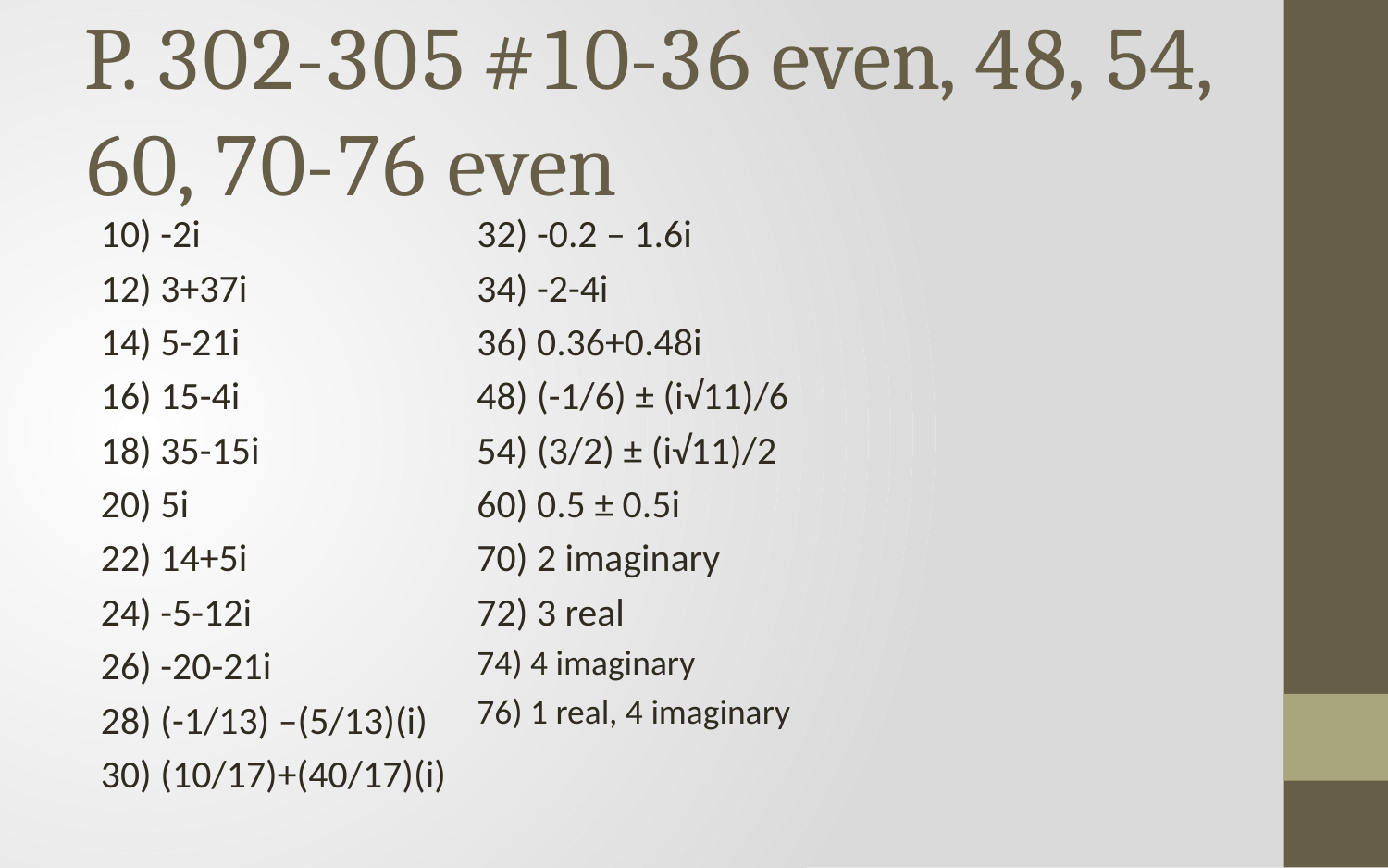

# P. 302-305 #10-36 even, 48, 54, 60, 70-76 even
10) -2i
12) 3+37i
14) 5-21i
16) 15-4i
18) 35-15i
20) 5i
22) 14+5i
24) -5-12i
26) -20-21i
28) (-1/13) –(5/13)(i)
30) (10/17)+(40/17)(i)
32) -0.2 – 1.6i
34) -2-4i
36) 0.36+0.48i
48) (-1/6) ± (i√11)/6
54) (3/2) ± (i√11)/2
60) 0.5 ± 0.5i
70) 2 imaginary
72) 3 real
74) 4 imaginary
76) 1 real, 4 imaginary